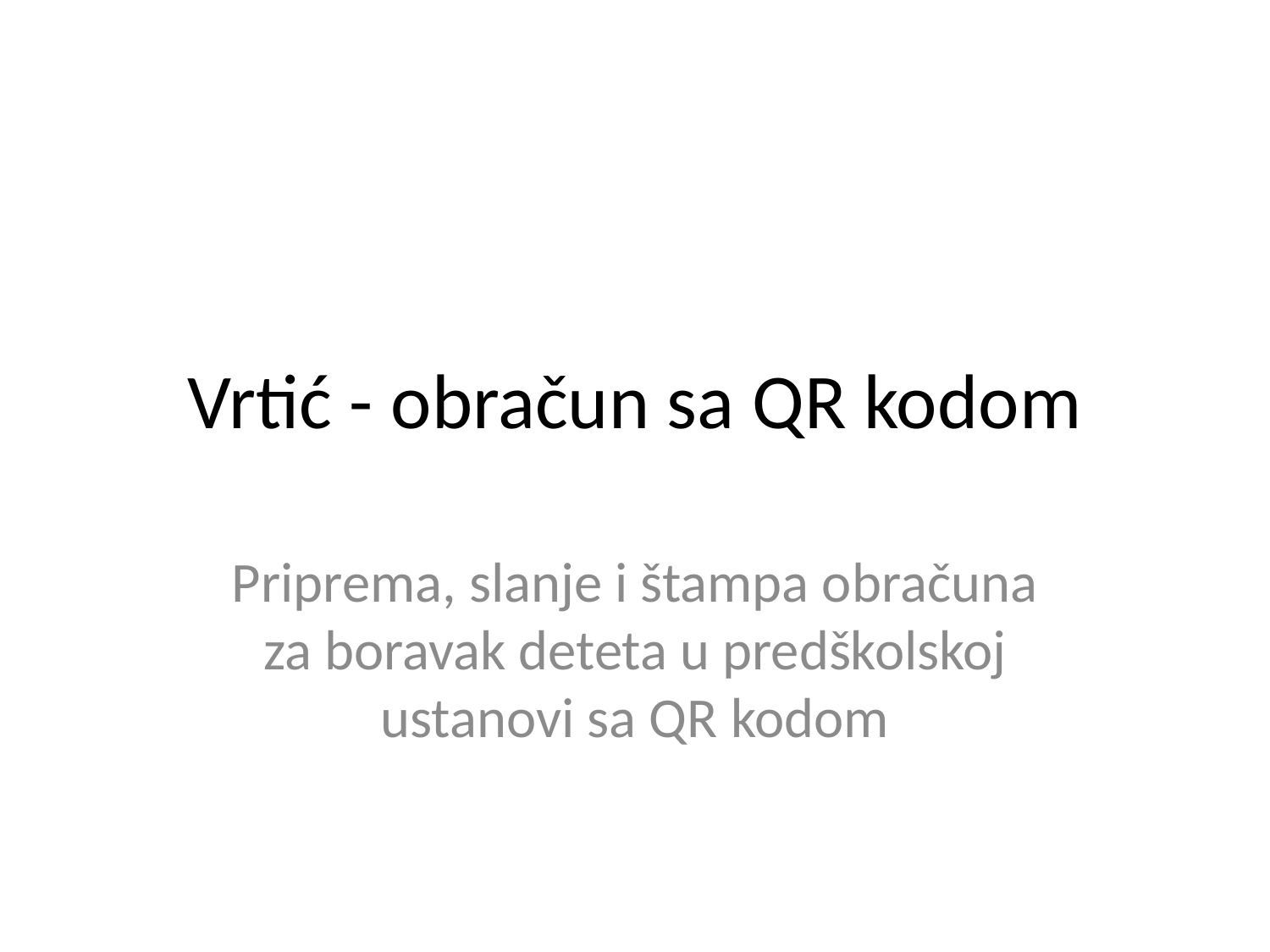

# Vrtić - obračun sa QR kodom
Priprema, slanje i štampa obračuna za boravak deteta u predškolskoj ustanovi sa QR kodom